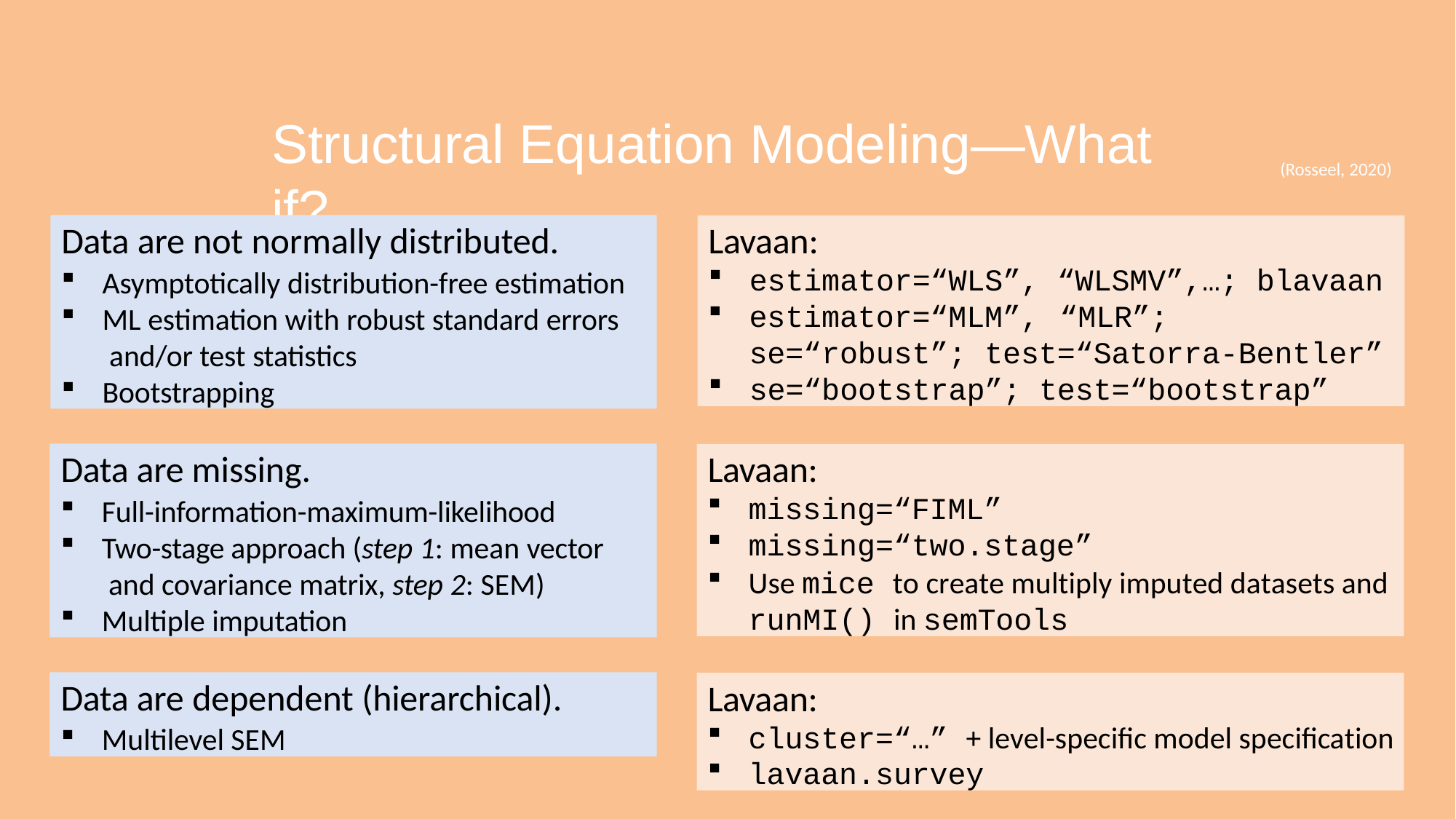

# Structural Equation Modeling—What if?
(Rosseel, 2020)
Data are not normally distributed.
Asymptotically distribution-free estimation
ML estimation with robust standard errors  and/or test statistics
Bootstrapping
Lavaan:
estimator=“WLS”, “WLSMV”,…; blavaan
estimator=“MLM”, “MLR”;  se=“robust”; test=“Satorra-Bentler”
se=“bootstrap”; test=“bootstrap”
Data are missing.
Full-information-maximum-likelihood
Two-stage approach (step 1: mean vector  and covariance matrix, step 2: SEM)
Multiple imputation
Lavaan:
missing=“FIML”
missing=“two.stage”
Use mice to create multiply imputed datasets and
runMI() in semTools
Data are dependent (hierarchical).
Multilevel SEM
Lavaan:
cluster=“…” + level-specific model specification
lavaan.survey